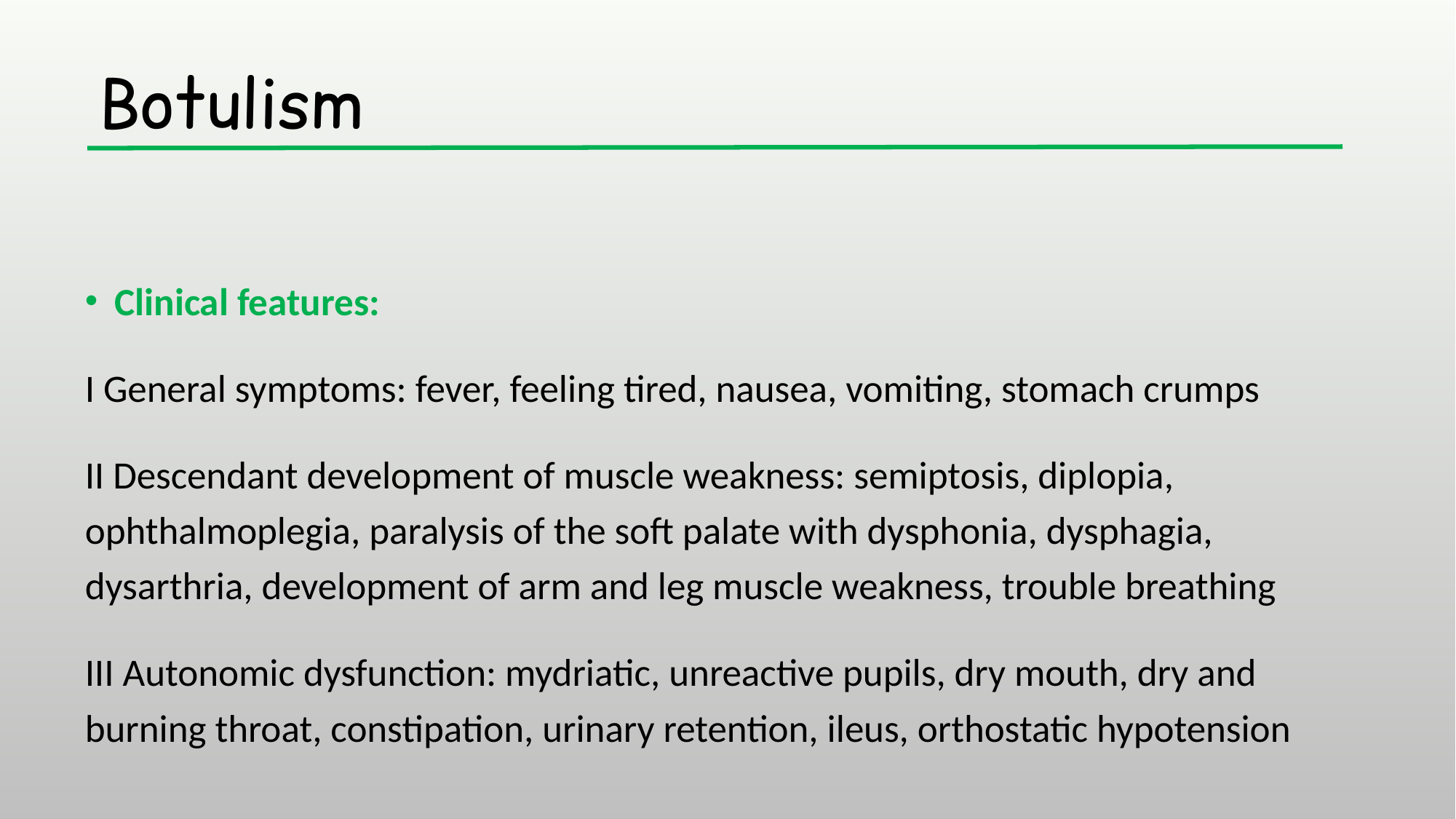

# Botulism
Clinical features:
I General symptoms: fever, feeling tired, nausea, vomiting, stomach crumps
II Descendant development of muscle weakness: semiptosis, diplopia, ophthalmoplegia, paralysis of the soft palate with dysphonia, dysphagia, dysarthria, development of arm and leg muscle weakness, trouble breathing
III Autonomic dysfunction: mydriatic, unreactive pupils, dry mouth, dry and burning throat, constipation, urinary retention, ileus, orthostatic hypotension